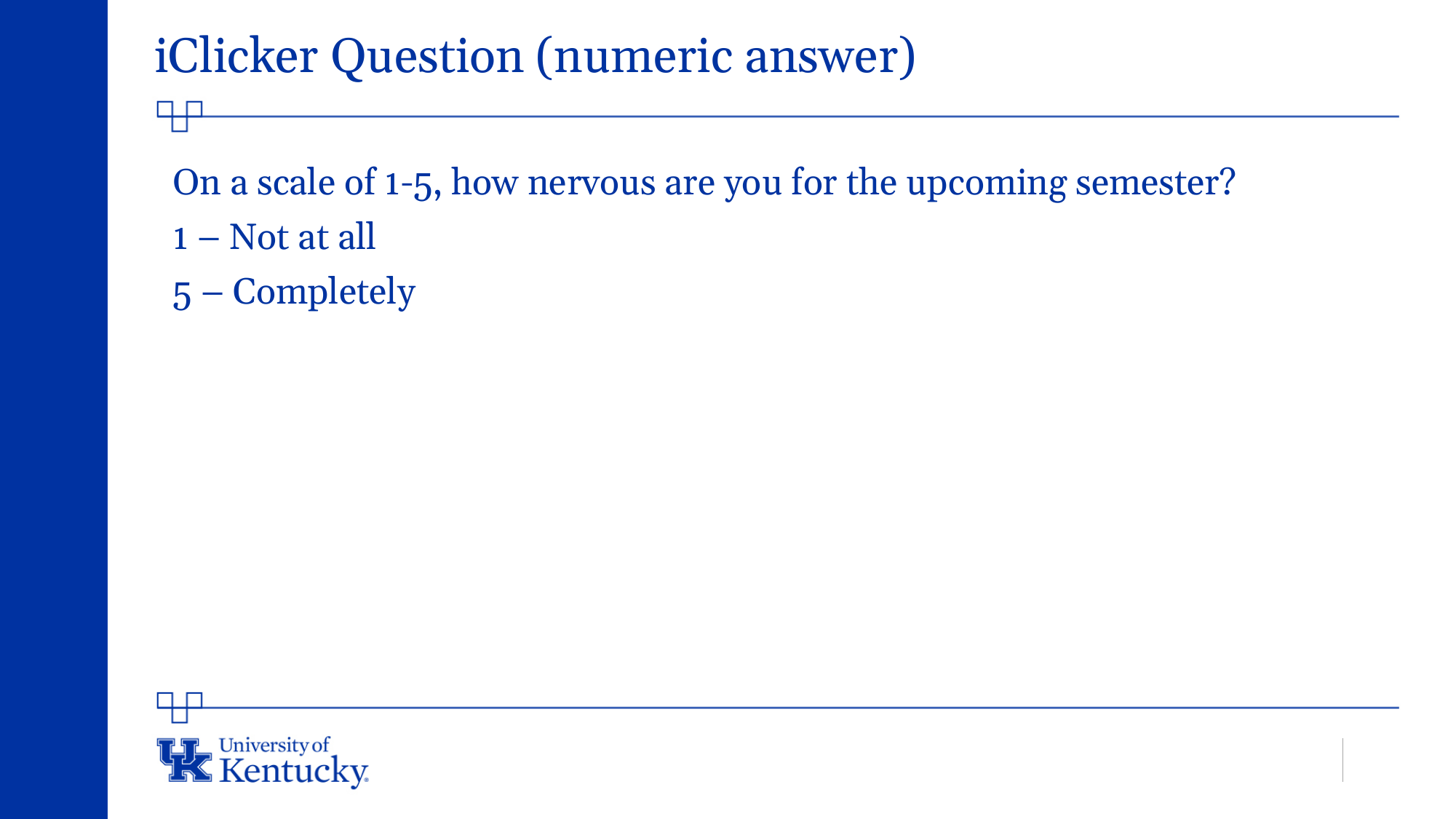

# iClicker Question (numeric answer)
On a scale of 1-5, how nervous are you for the upcoming semester?
1 – Not at all
5 – Completely